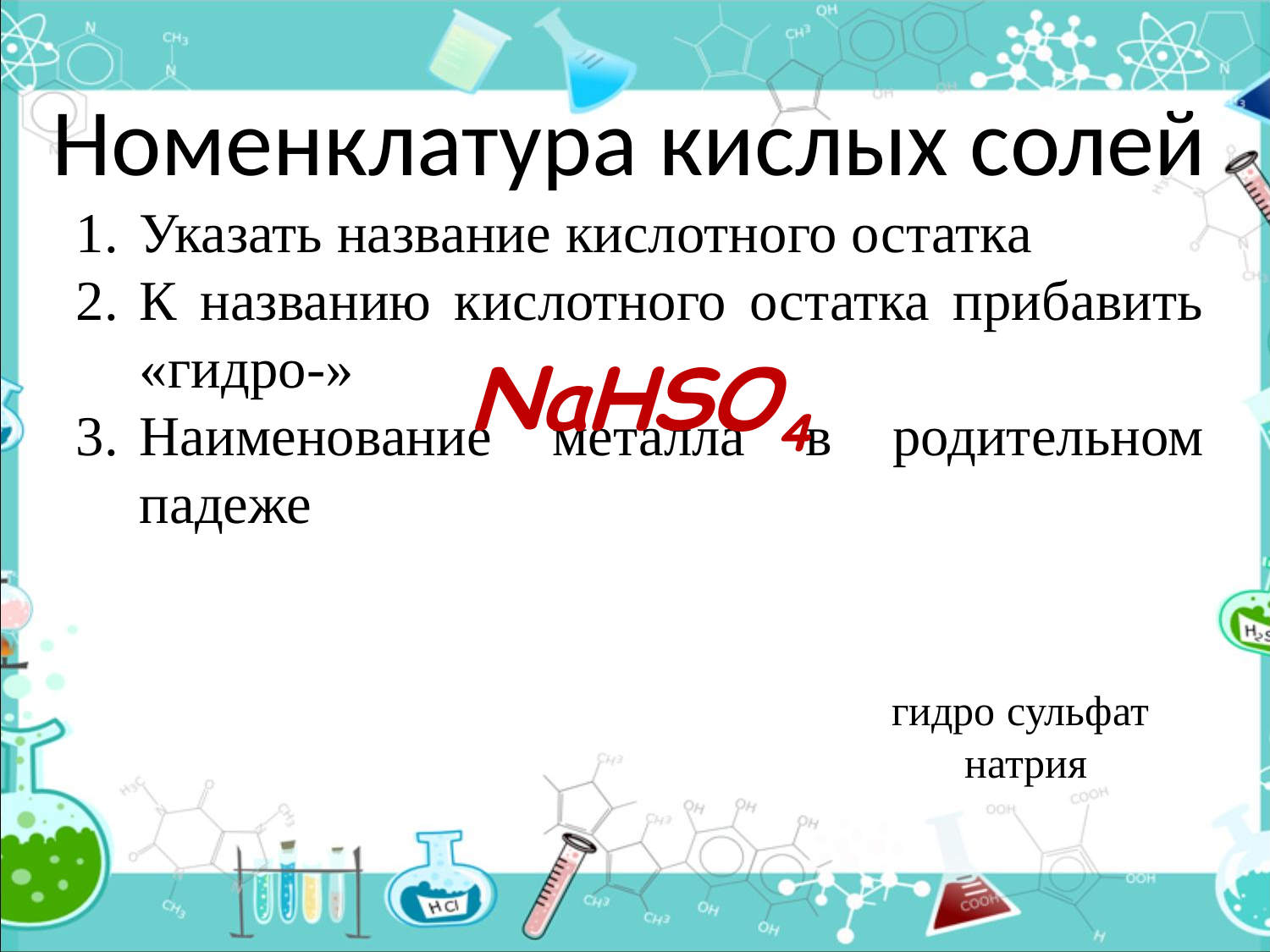

# Номенклатура кислых солей
Указать название кислотного остатка
К названию кислотного остатка прибавить «гидро-»
Наименование металла в родительном падеже

NaHSO4
гидро
сульфат
натрия